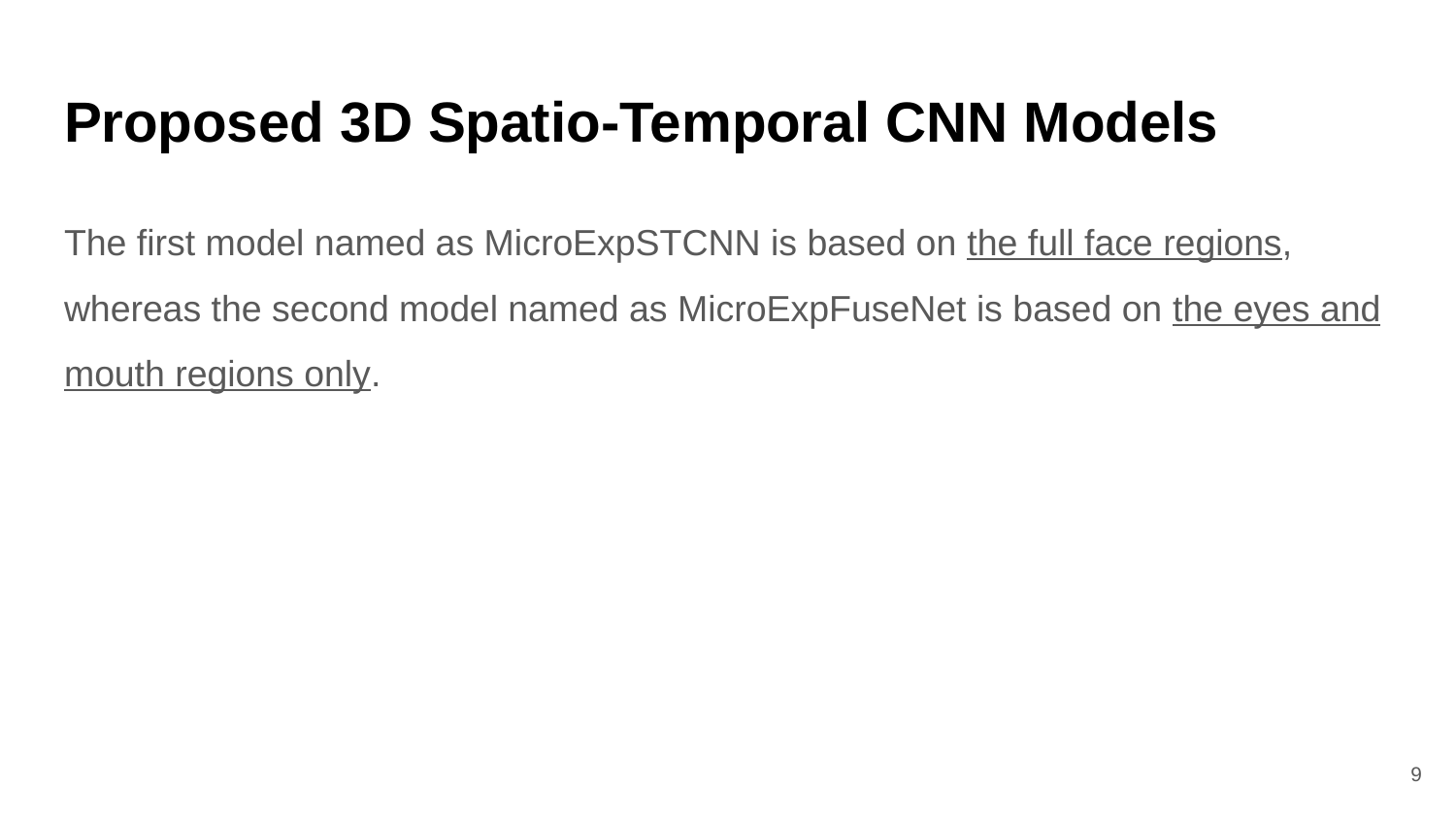

# Proposed 3D Spatio-Temporal CNN Models

The first model named as MicroExpSTCNN is based on the full face regions, whereas the second model named as MicroExpFuseNet is based on the eyes and mouth regions only.
9